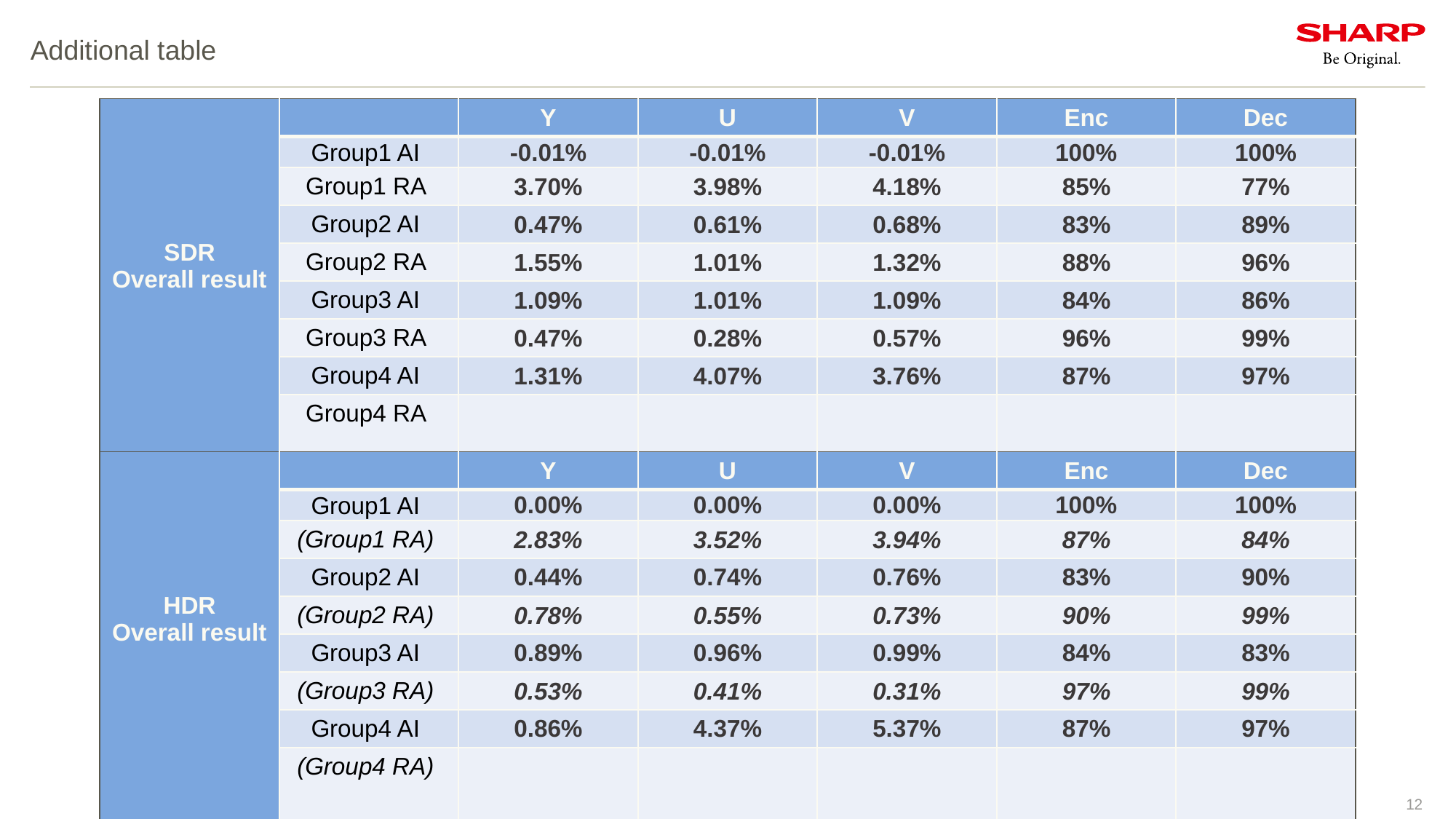

# Additional table
| SDR Overall result |  | Y | U | V | Enc | Dec |
| --- | --- | --- | --- | --- | --- | --- |
|  | Group1 AI | -0.01% | -0.01% | -0.01% | 100% | 100% |
|  | Group1 RA | 3.70% | 3.98% | 4.18% | 85% | 77% |
|  | Group2 AI | 0.47% | 0.61% | 0.68% | 83% | 89% |
|  | Group2 RA | 1.55% | 1.01% | 1.32% | 88% | 96% |
|  | Group3 AI | 1.09% | 1.01% | 1.09% | 84% | 86% |
|  | Group3 RA | 0.47% | 0.28% | 0.57% | 96% | 99% |
|  | Group4 AI | 1.31% | 4.07% | 3.76% | 87% | 97% |
|  | Group4 RA | 0.78% | 2.91% | 3.22% | 94% | 99% |
| HDR Overall result |  | Y | U | V | Enc | Dec |
| --- | --- | --- | --- | --- | --- | --- |
|  | Group1 AI | 0.00% | 0.00% | 0.00% | 100% | 100% |
|  | (Group1 RA) | 2.83% | 3.52% | 3.94% | 87% | 84% |
|  | Group2 AI | 0.44% | 0.74% | 0.76% | 83% | 90% |
|  | (Group2 RA) | 0.78% | 0.55% | 0.73% | 90% | 99% |
|  | Group3 AI | 0.89% | 0.96% | 0.99% | 84% | 83% |
|  | (Group3 RA) | 0.53% | 0.41% | 0.31% | 97% | 99% |
|  | Group4 AI | 0.86% | 4.37% | 5.37% | 87% | 97% |
|  | (Group4 RA) | 0.44% | 3.35% | 3.42% | 96% | 100% |
12